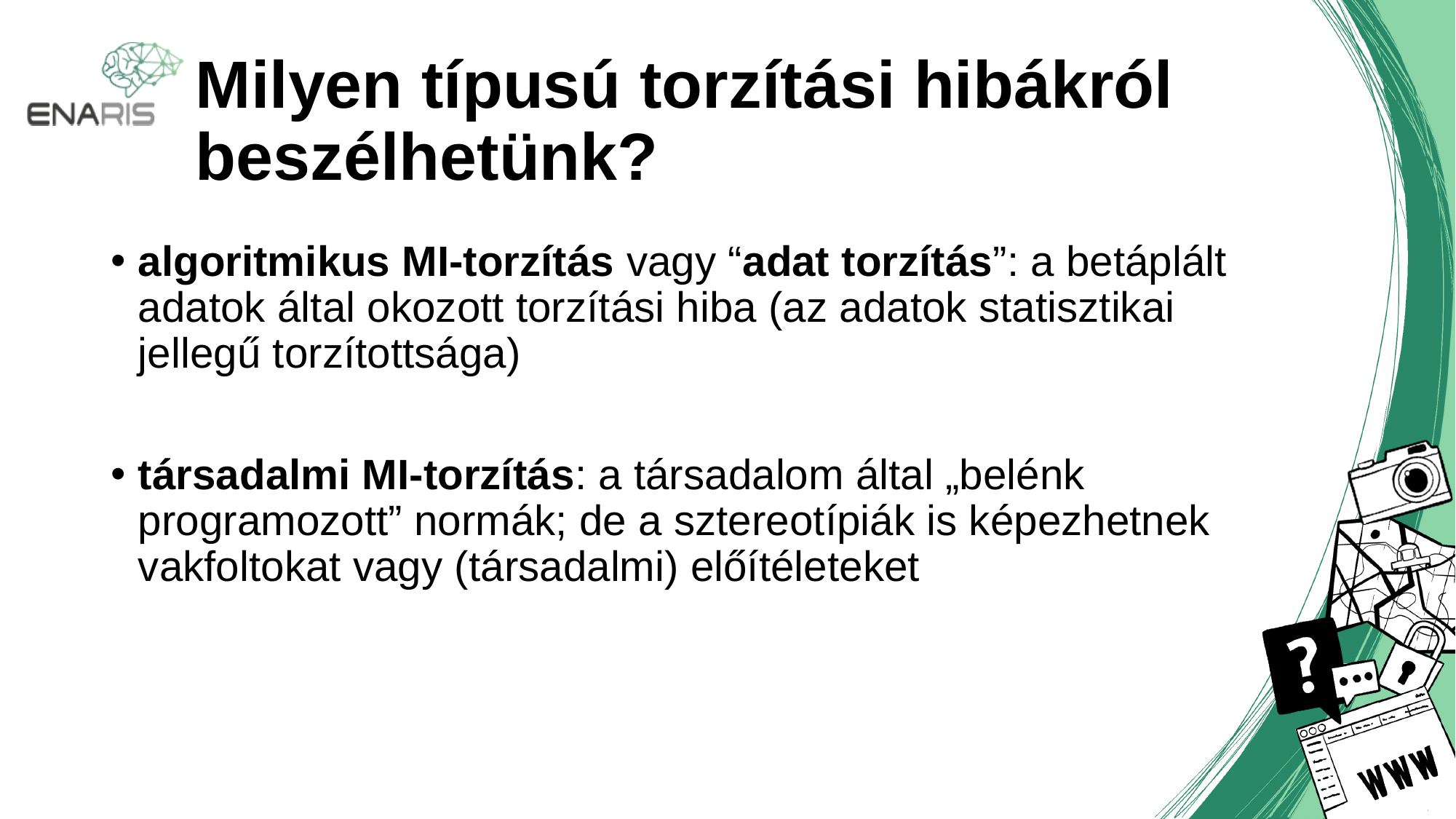

# Milyen típusú torzítási hibákról beszélhetünk?
algoritmikus MI-torzítás vagy “adat torzítás”: a betáplált adatok által okozott torzítási hiba (az adatok statisztikai jellegű torzítottsága)

társadalmi MI-torzítás: a társadalom által „belénk programozott” normák; de a sztereotípiák is képezhetnek vakfoltokat vagy (társadalmi) előítéleteket